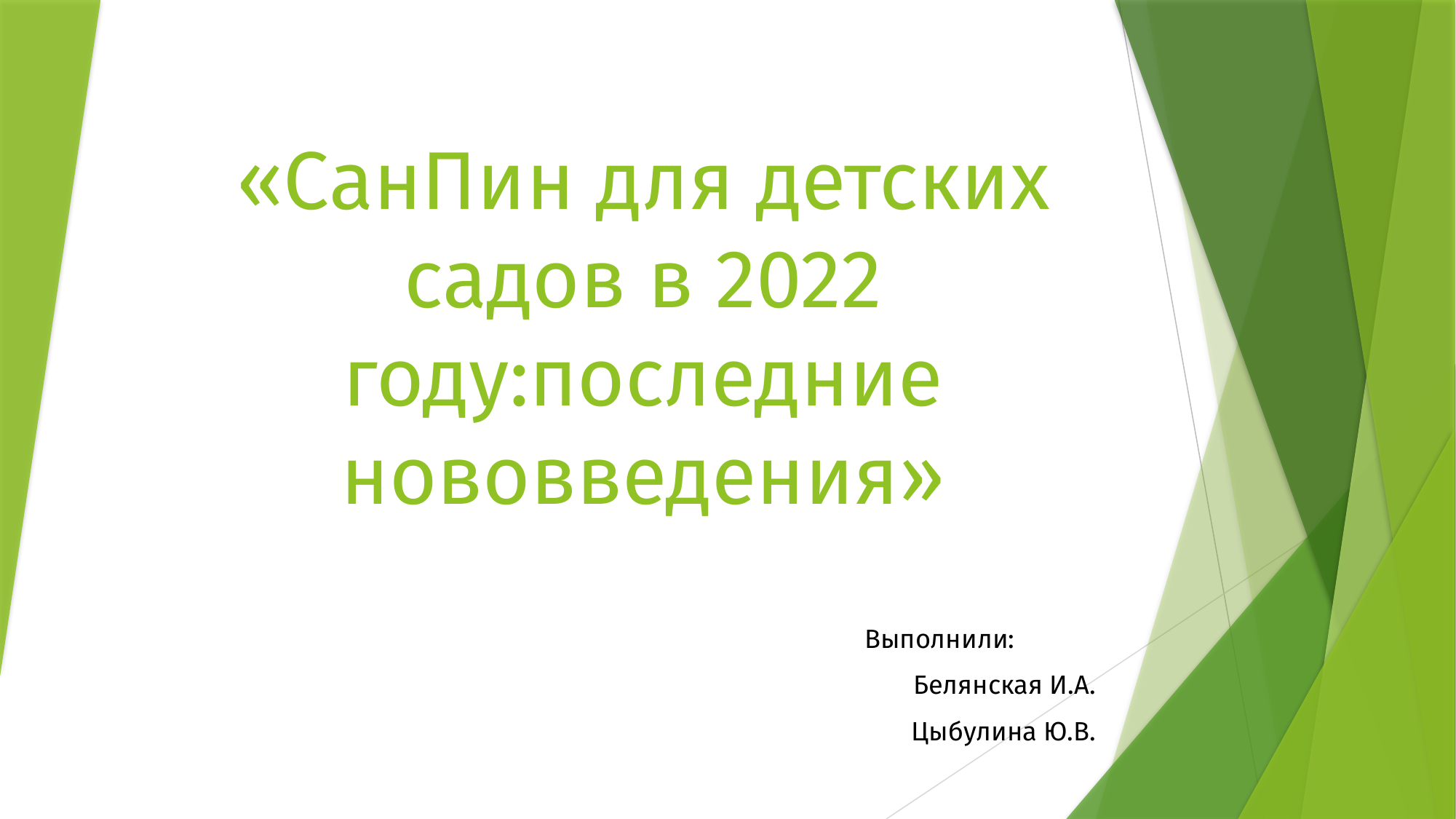

# «СанПин для детских садов в 2022 году:последние нововведения»
                               Выполнили:
Белянская И.А.
Цыбулина Ю.В.